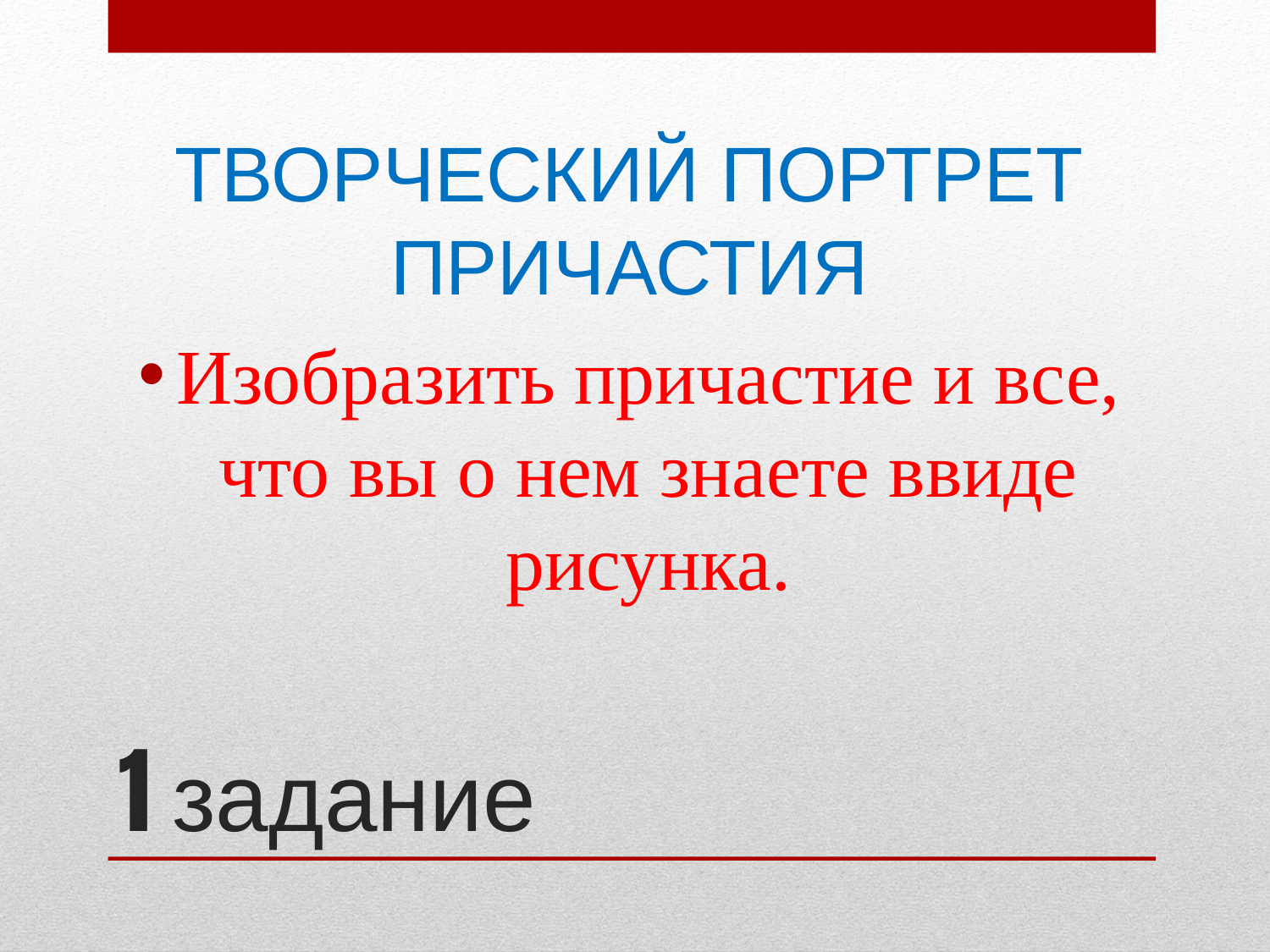

ТВОРЧЕСКИЙ ПОРТРЕТ ПРИЧАСТИЯ
Изобразить причастие и все, что вы о нем знаете ввиде рисунка.
# 1 задание